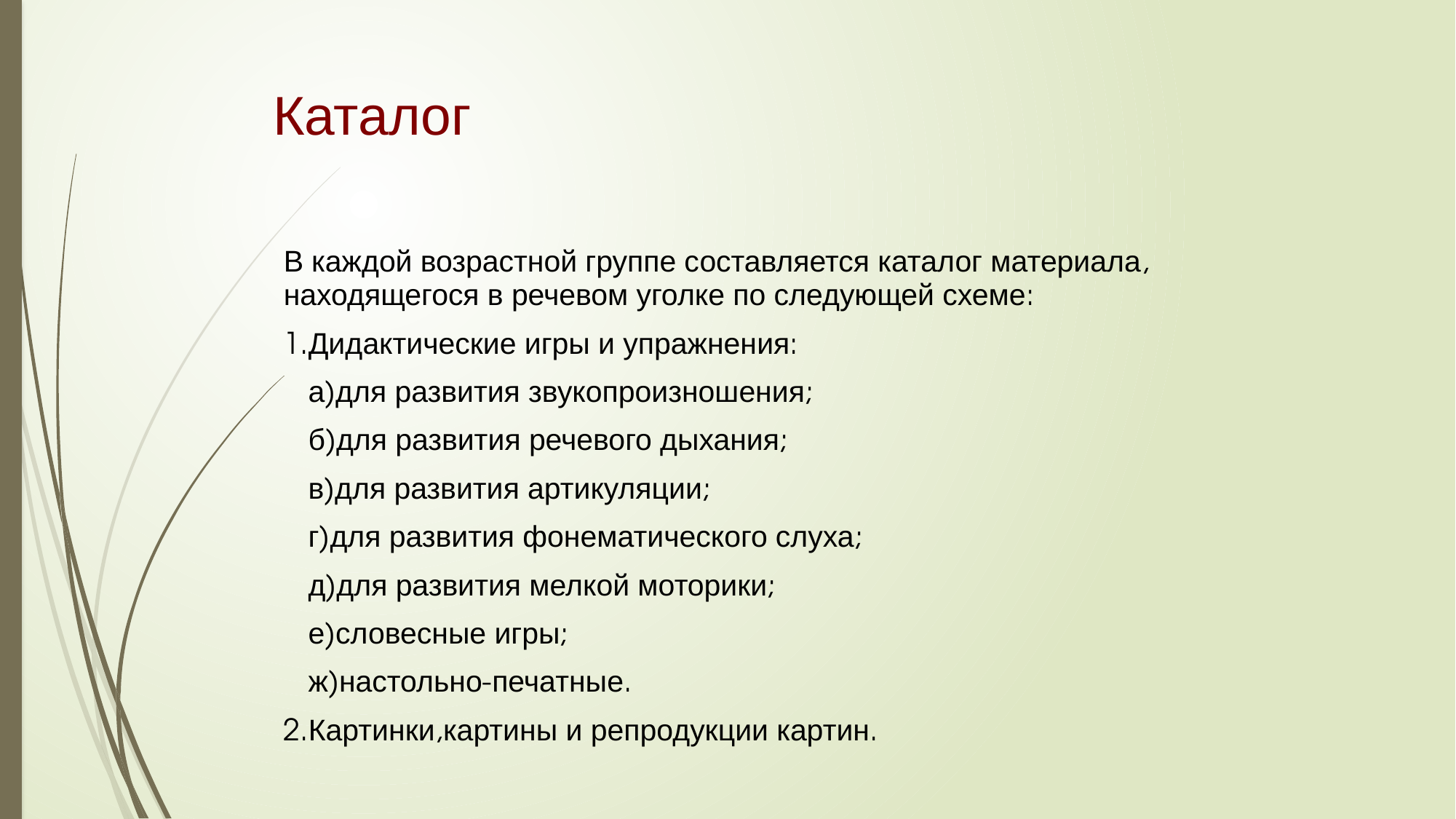

# Каталог
В каждой возрастной группе составляется каталог материала, находящегося в речевом уголке по следующей схеме:
1.Дидактические игры и упражнения:
   а)для развития звукопроизношения;
   б)для развития речевого дыхания;
   в)для развития артикуляции;
   г)для развития фонематического слуха;
   д)для развития мелкой моторики;
   е)словесные игры;
   ж)настольно-печатные.
2.Картинки,картины и репродукции картин.